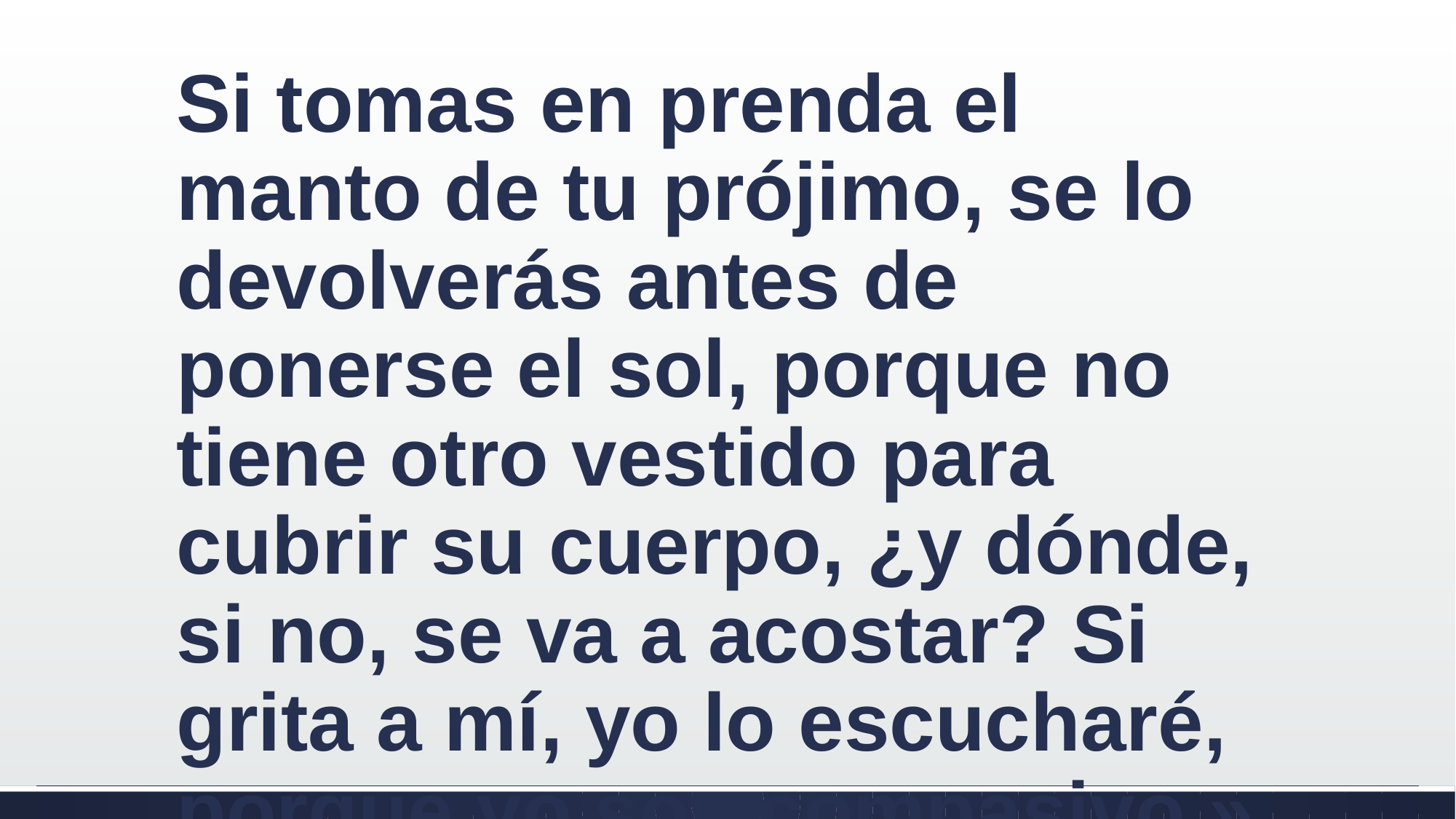

#
Si tomas en prenda el manto de tu prójimo, se lo devolverás antes de ponerse el sol, porque no tiene otro vestido para cubrir su cuerpo, ¿y dónde, si no, se va a acostar? Si grita a mí, yo lo escucharé, porque yo soy compasivo.»